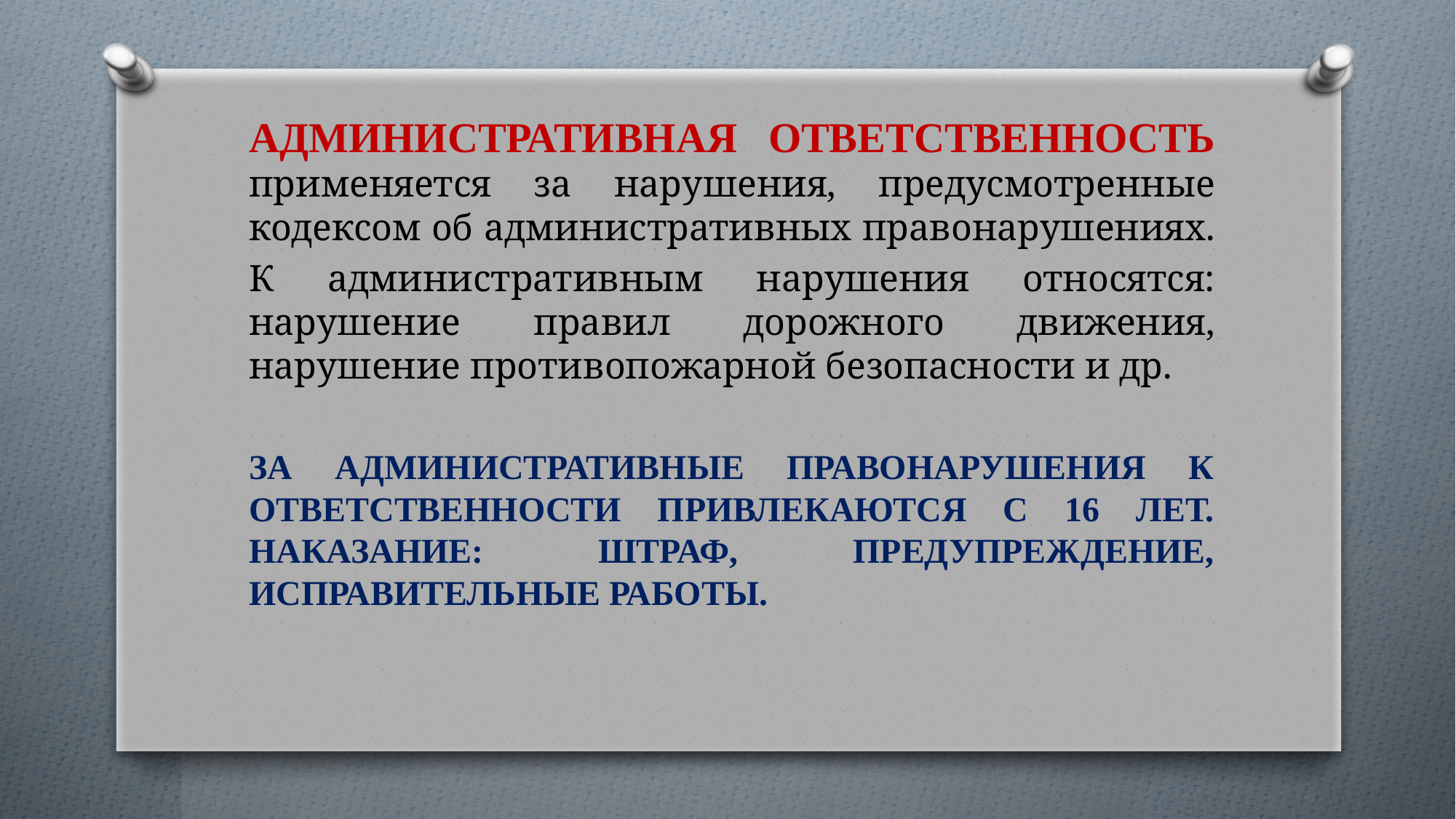

АДМИНИСТРАТИВНАЯ ОТВЕТСТВЕННОСТЬ применяется за нарушения, предусмотренные кодексом об административных правонарушениях.
К административным нарушения относятся: нарушение правил дорожного движения, нарушение противопожарной безопасности и др.

ЗА АДМИНИСТРАТИВНЫЕ ПРАВОНАРУШЕНИЯ К ОТВЕТСТВЕННОСТИ ПРИВЛЕКАЮТСЯ С 16 ЛЕТ. НАКАЗАНИЕ: ШТРАФ, ПРЕДУПРЕЖДЕНИЕ, ИСПРАВИТЕЛЬНЫЕ РАБОТЫ.